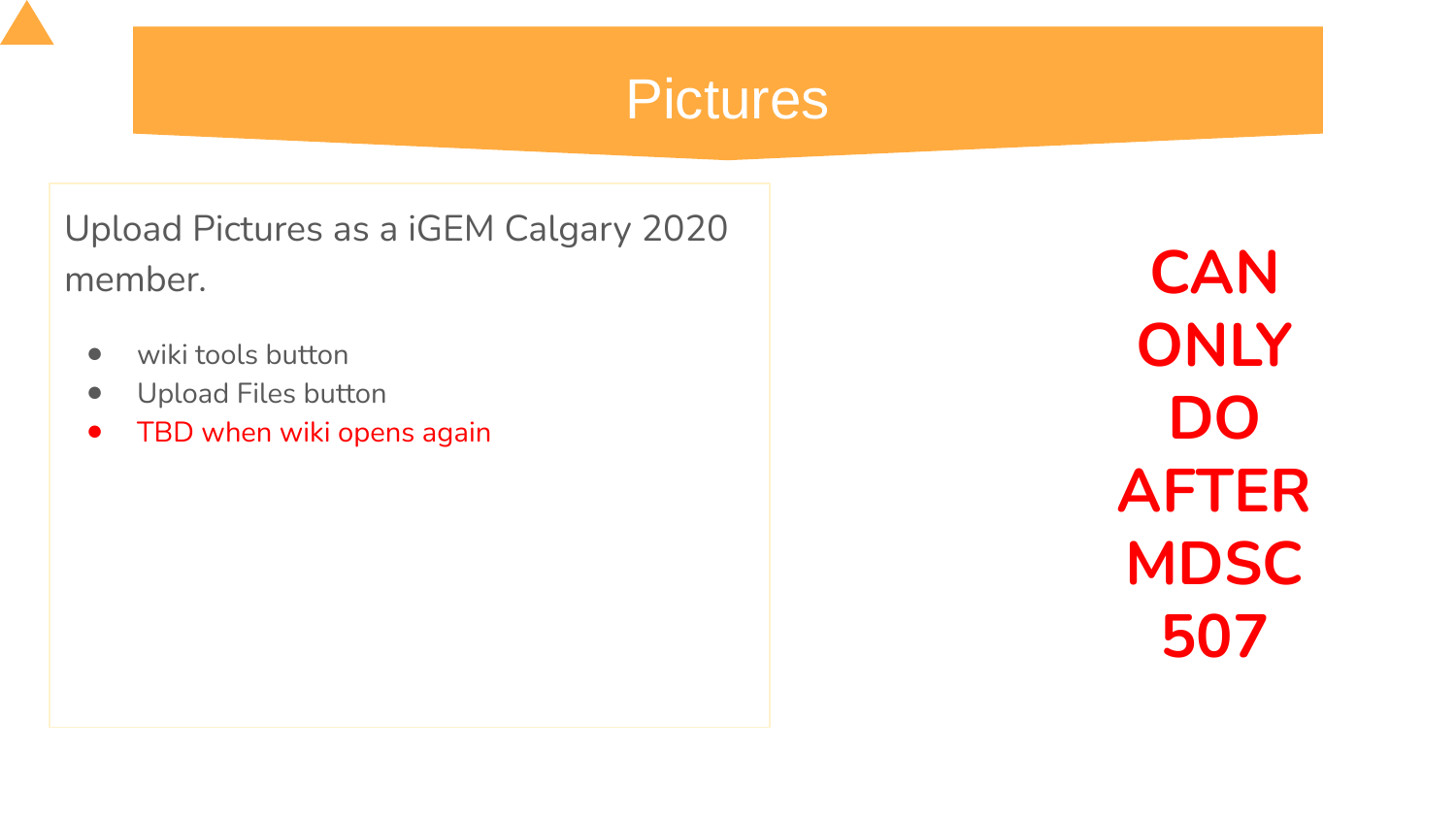

# Pictures
Upload Pictures as a iGEM Calgary 2020 member.
wiki tools button
Upload Files button
TBD when wiki opens again

CAN ONLY DO AFTER MDSC 507